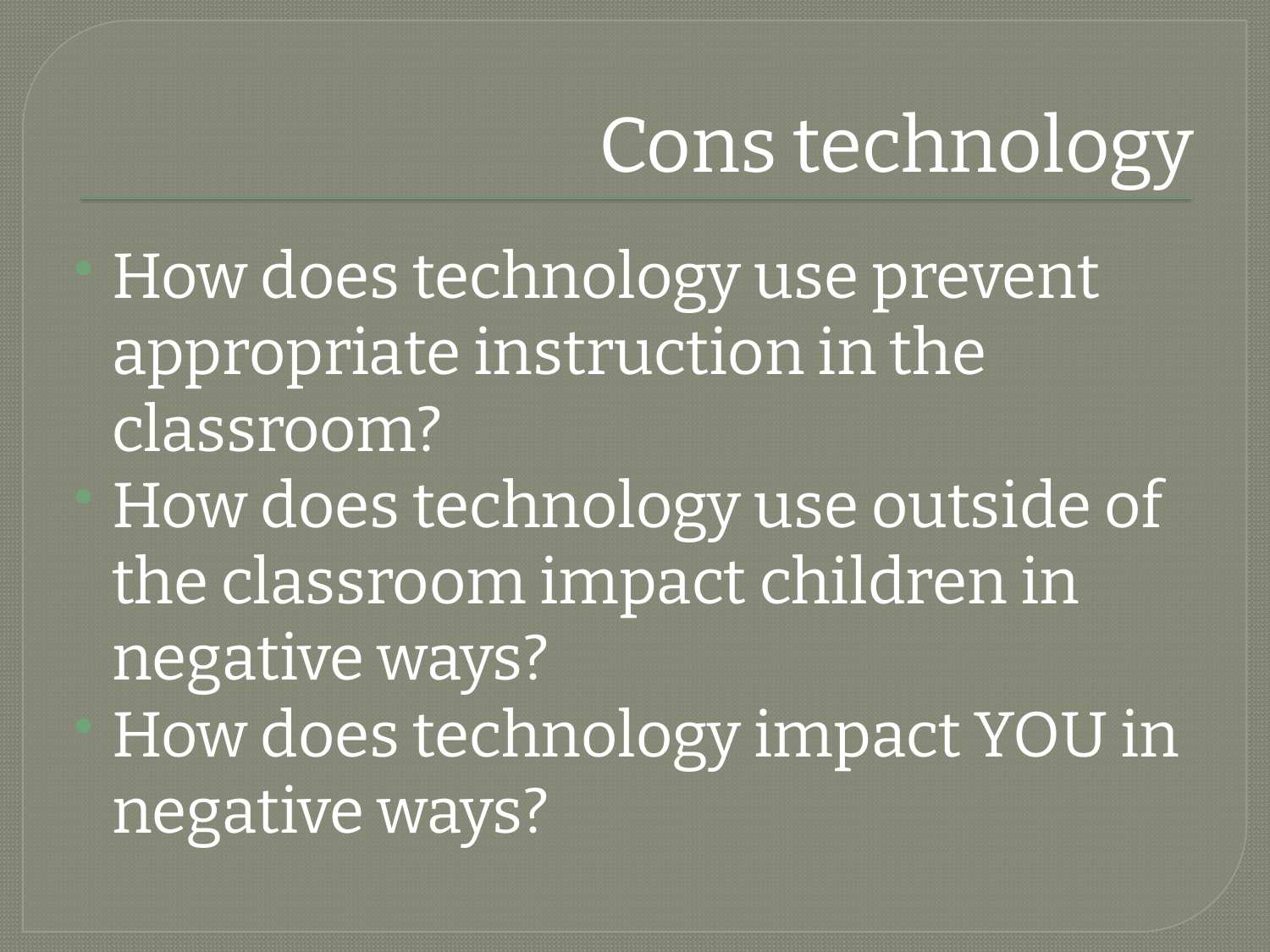

# Cons technology
How does technology use prevent appropriate instruction in the classroom?
How does technology use outside of the classroom impact children in negative ways?
How does technology impact YOU in negative ways?